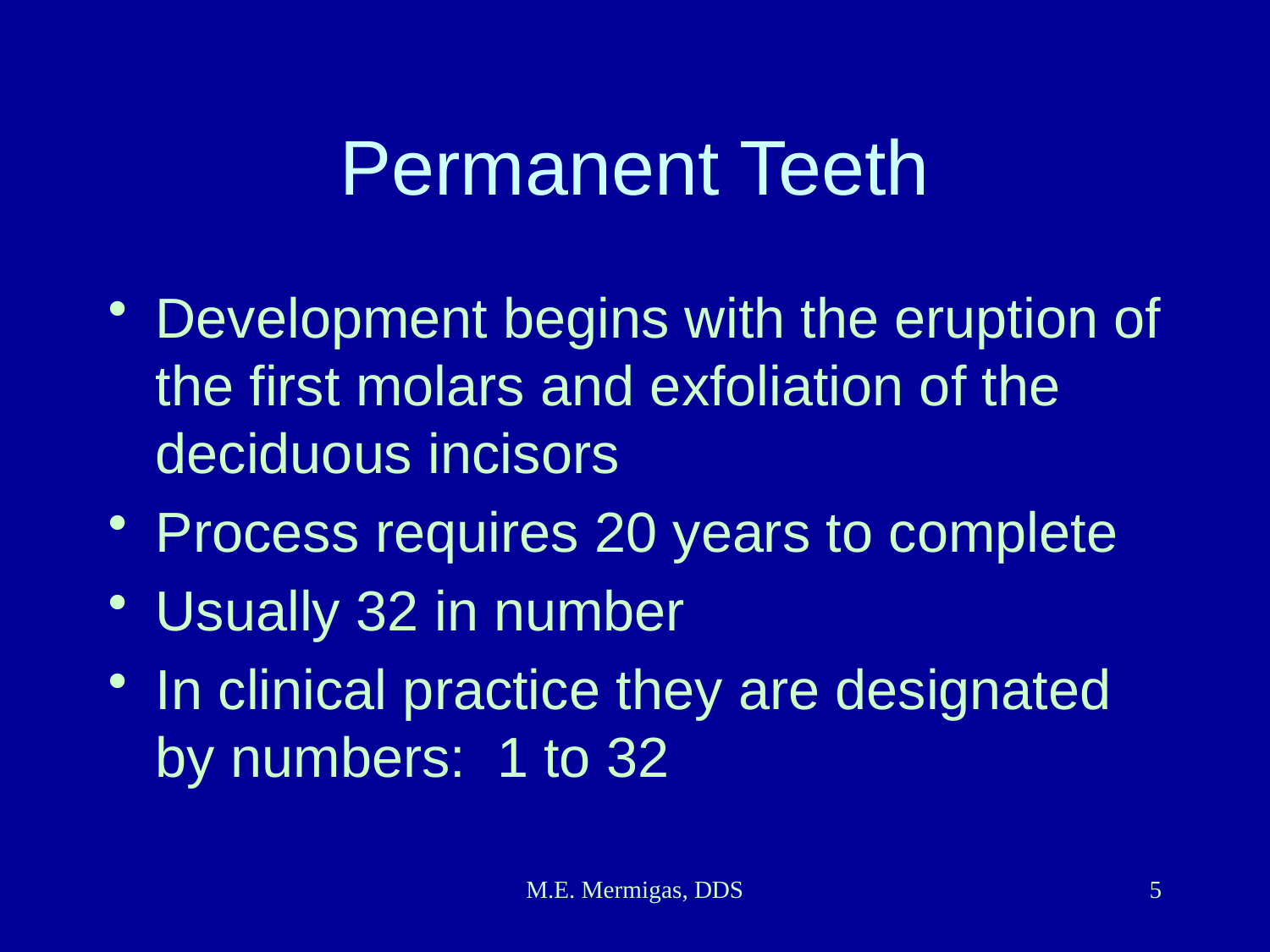

# Permanent Teeth
Development begins with the eruption of the first molars and exfoliation of the deciduous incisors
Process requires 20 years to complete
Usually 32 in number
In clinical practice they are designated by numbers:  1 to 32
M.E. Mermigas, DDS
5